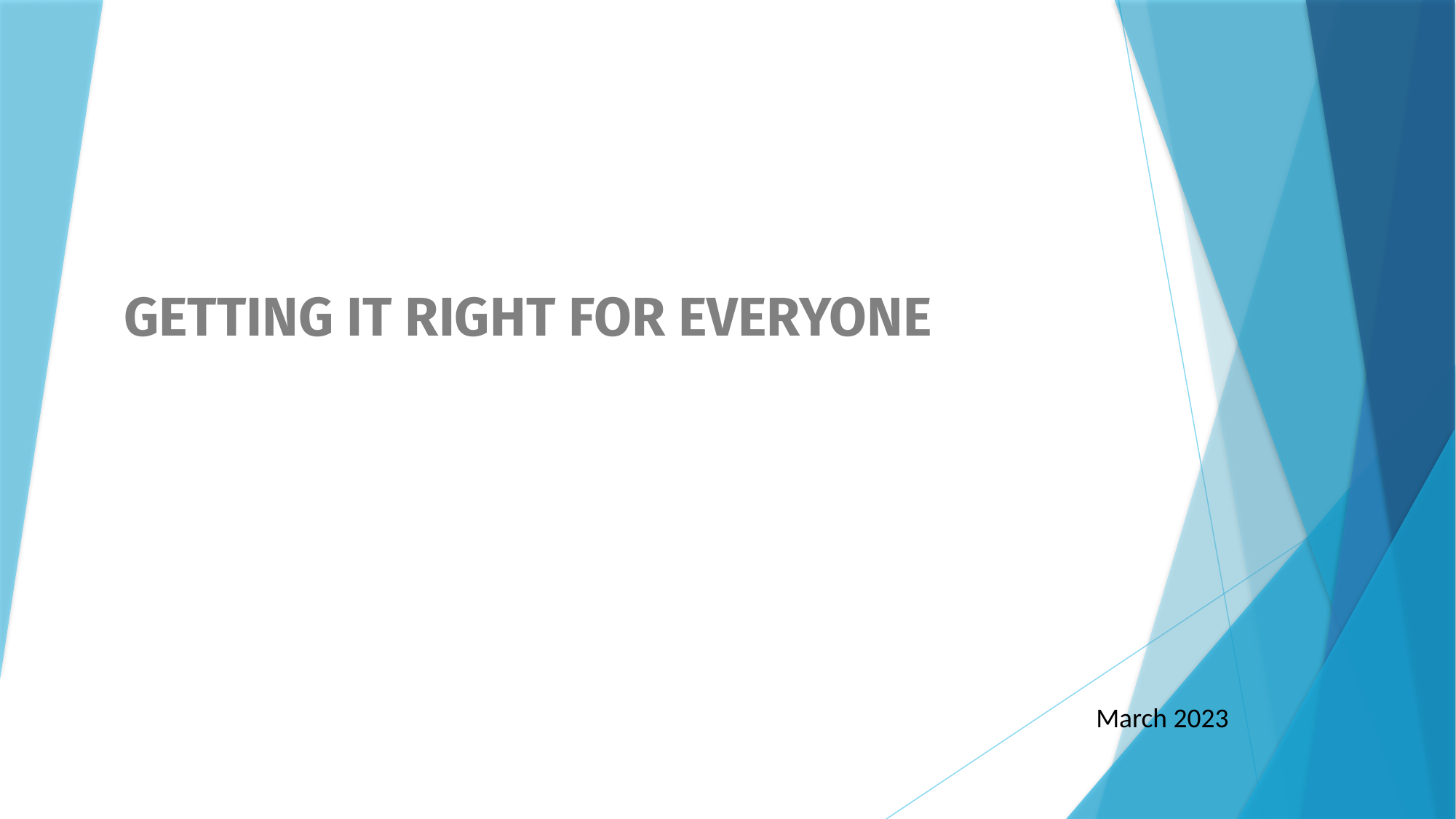

GETTING IT RIGHT FOR EVERYONE

March 2023